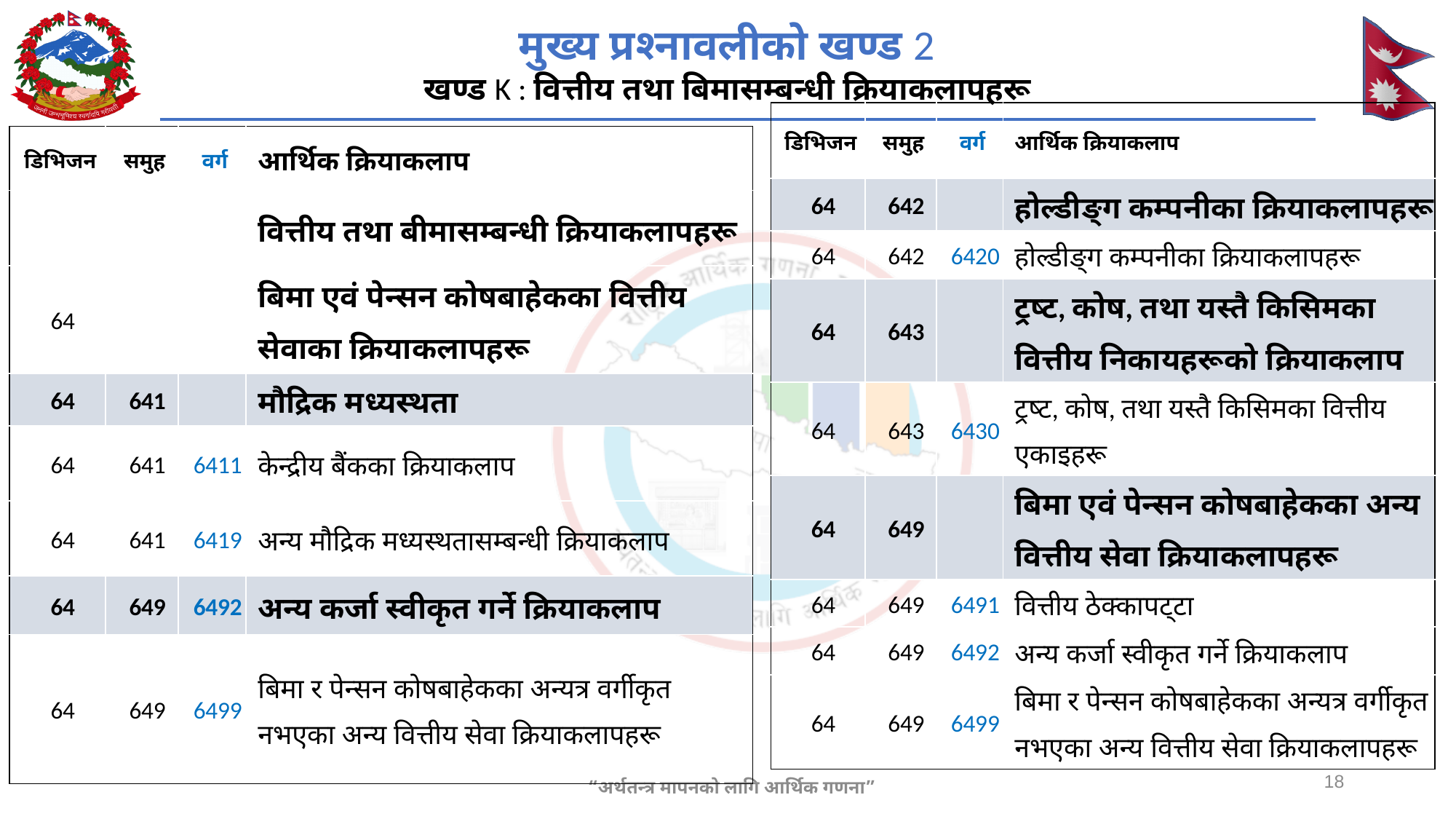

# मुख्य प्रश्नावलीको खण्ड 2 खण्ड K : वित्तीय तथा बिमासम्बन्धी क्रियाकलापहरू
| डिभिजन | समुह | वर्ग | आर्थिक क्रियाकलाप |
| --- | --- | --- | --- |
| 64 | 642 |  | होल्डीङ्ग कम्पनीका क्रियाकलापहरू |
| 64 | 642 | 6420 | होल्डीङ्ग कम्पनीका क्रियाकलापहरू |
| 64 | 643 |  | ट्रष्ट, कोष, तथा यस्तै किसिमका वित्तीय निकायहरूको क्रियाकलाप |
| 64 | 643 | 6430 | ट्रष्ट, कोष, तथा यस्तै किसिमका वित्तीय एकाइहरू |
| 64 | 649 |  | बिमा एवं पेन्सन कोषबाहेकका अन्य वित्तीय सेवा क्रियाकलापहरू |
| 64 | 649 | 6491 | वित्तीय ठेक्कापट्टा |
| 64 | 649 | 6492 | अन्य कर्जा स्वीकृत गर्ने क्रियाकलाप |
| 64 | 649 | 6499 | बिमा र पेन्सन कोषबाहेकका अन्यत्र वर्गीकृत नभएका अन्य वित्तीय सेवा क्रियाकलापहरू |
| डिभिजन | समुह | वर्ग | आर्थिक क्रियाकलाप |
| --- | --- | --- | --- |
|  |  |  | वित्तीय तथा बीमासम्बन्धी क्रियाकलापहरू |
| 64 |  |  | बिमा एवं पेन्सन कोषबाहेकका वित्तीय सेवाका क्रियाकलापहरू |
| 64 | 641 |  | मौद्रिक मध्यस्थता |
| 64 | 641 | 6411 | केन्द्रीय बैंकका क्रियाकलाप |
| 64 | 641 | 6419 | अन्य मौद्रिक मध्यस्थतासम्बन्धी क्रियाकलाप |
| 64 | 649 | 6492 | अन्य कर्जा स्वीकृत गर्ने क्रियाकलाप |
| 64 | 649 | 6499 | बिमा र पेन्सन कोषबाहेकका अन्यत्र वर्गीकृत नभएका अन्य वित्तीय सेवा क्रियाकलापहरू |
18
“अर्थतन्त्र मापनको लागि आर्थिक गणना”